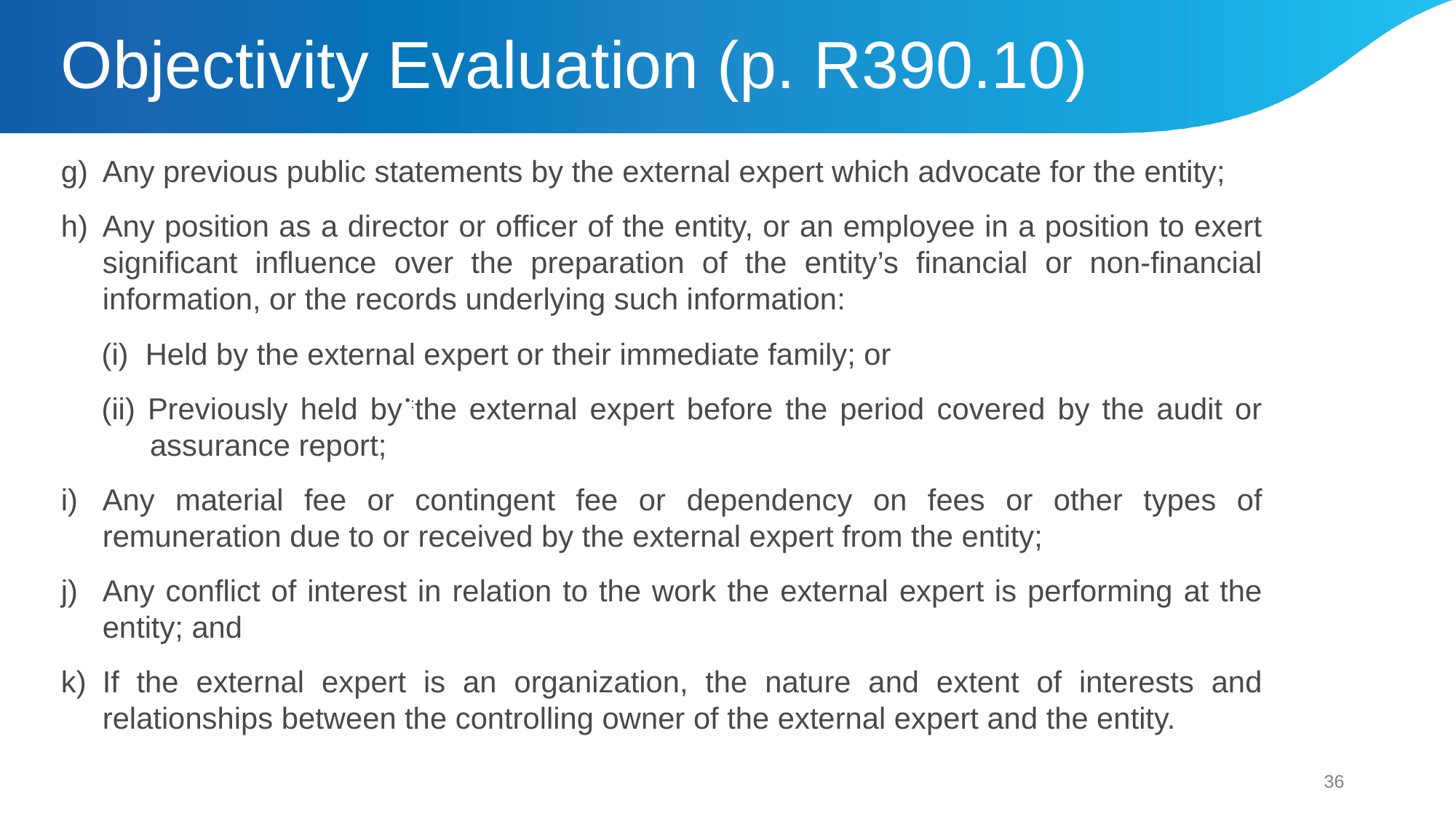

# Objectivity Evaluation (p. R390.10)
Any previous public statements by the external expert which advocate for the entity;
Any position as a director or officer of the entity, or an employee in a position to exert significant influence over the preparation of the entity’s financial or non-financial information, or the records underlying such information:
(i)  Held by the external expert or their immediate family; or
(ii) Previously held by the external expert before the period covered by the audit or assurance report;
Any material fee or contingent fee or dependency on fees or other types of remuneration due to or received by the external expert from the entity;
Any conflict of interest in relation to the work the external expert is performing at the entity; and
If the external expert is an organization, the nature and extent of interests and relationships between the controlling owner of the external expert and the entity.
:
36